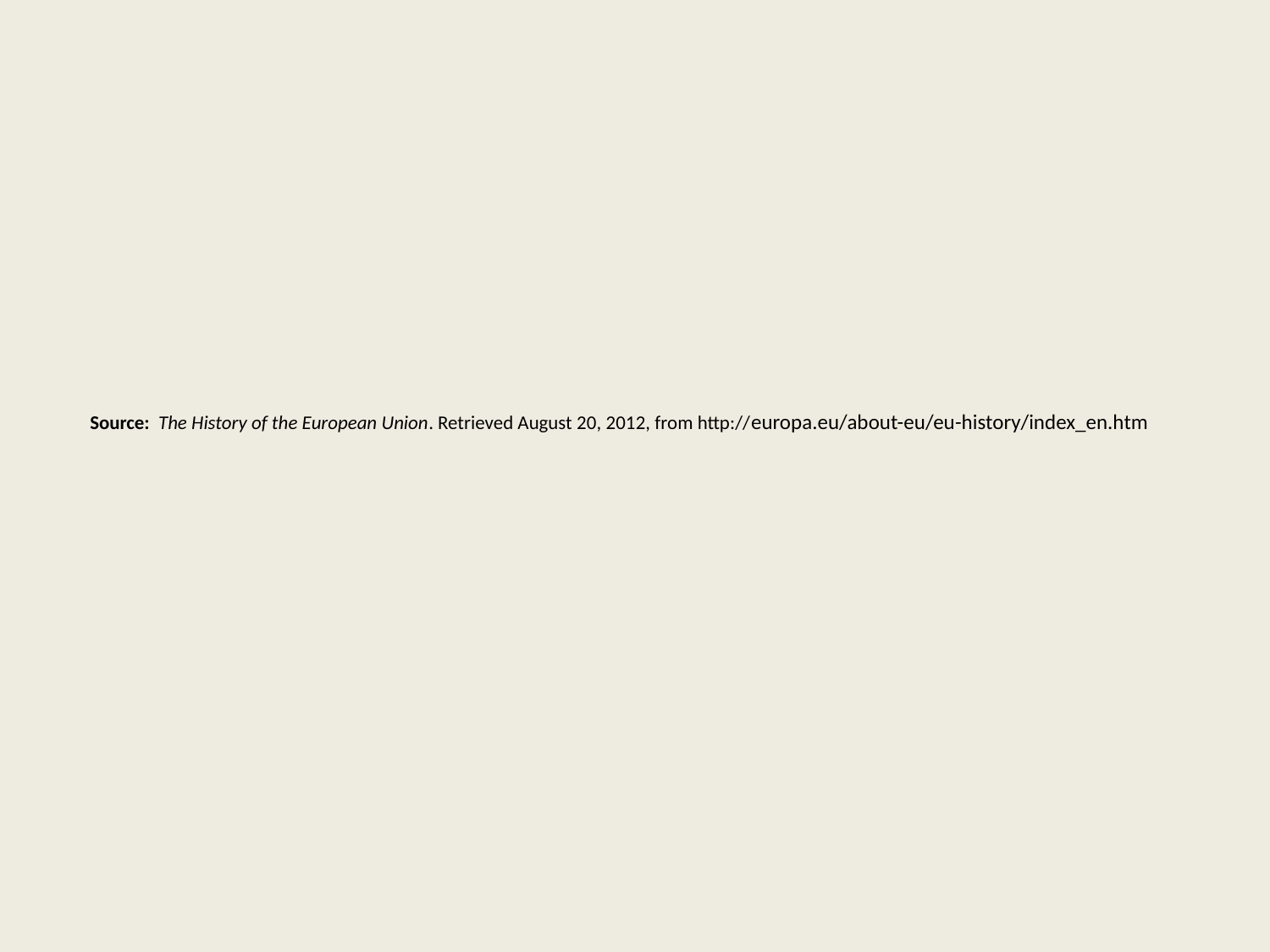

Source:  The History of the European Union. Retrieved August 20, 2012, from http://europa.eu/about-eu/eu-history/index_en.htm